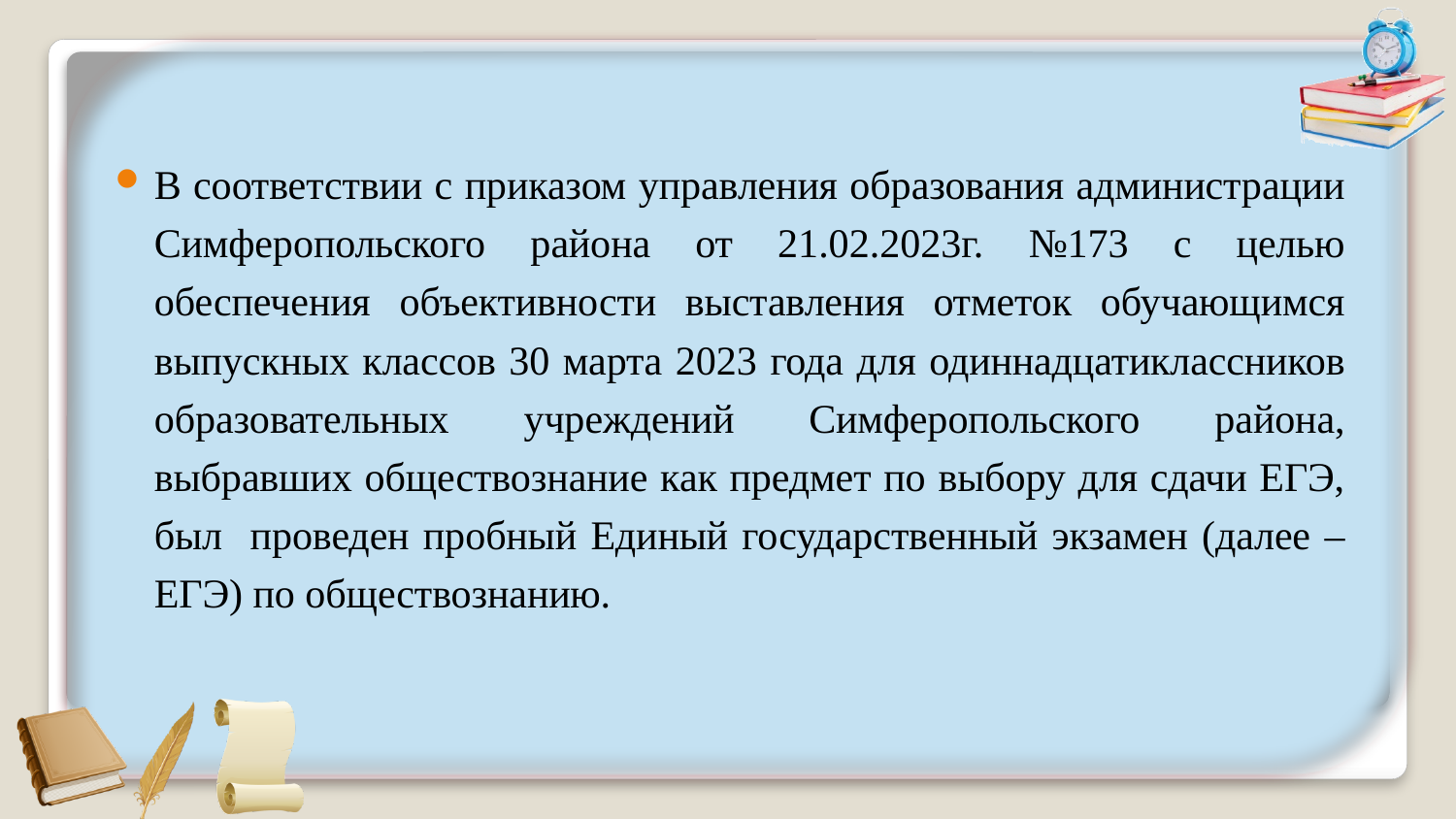

В соответствии с приказом управления образования администрации Симферопольского района от 21.02.2023г. №173 с целью обеспечения объективности выставления отметок обучающимся выпускных классов 30 марта 2023 года для одиннадцатиклассников образовательных учреждений Симферопольского района, выбравших обществознание как предмет по выбору для сдачи ЕГЭ, был  проведен пробный Единый государственный экзамен (далее – ЕГЭ) по обществознанию.